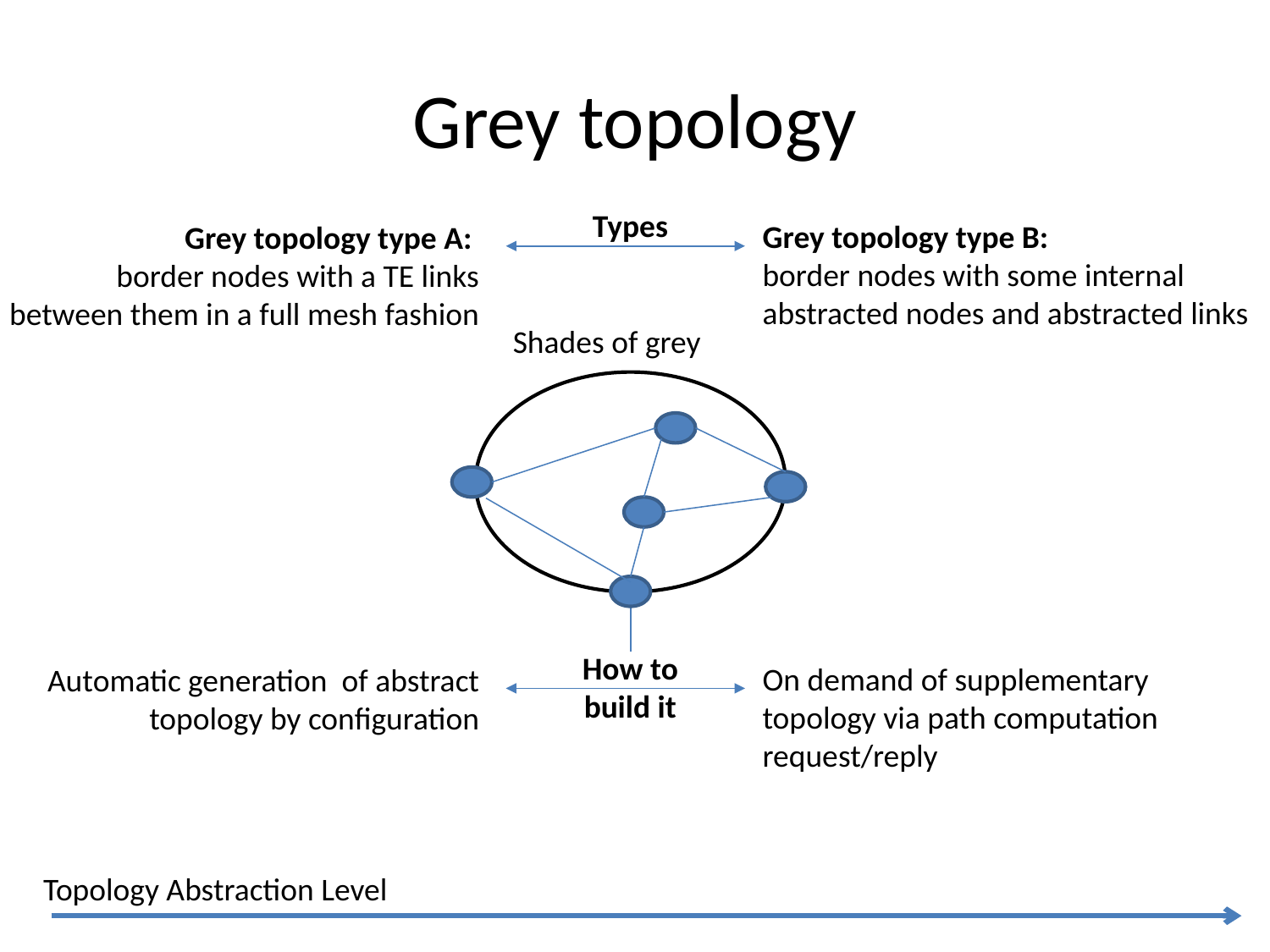

# Grey topology
Types
Grey topology type B:
border nodes with some internal abstracted nodes and abstracted links
 Grey topology type A:
border nodes with a TE links between them in a full mesh fashion
Shades of grey

How to build it
On demand of supplementary topology via path computation request/reply
 Automatic generation  of abstract topology by configuration
Topology Abstraction Level